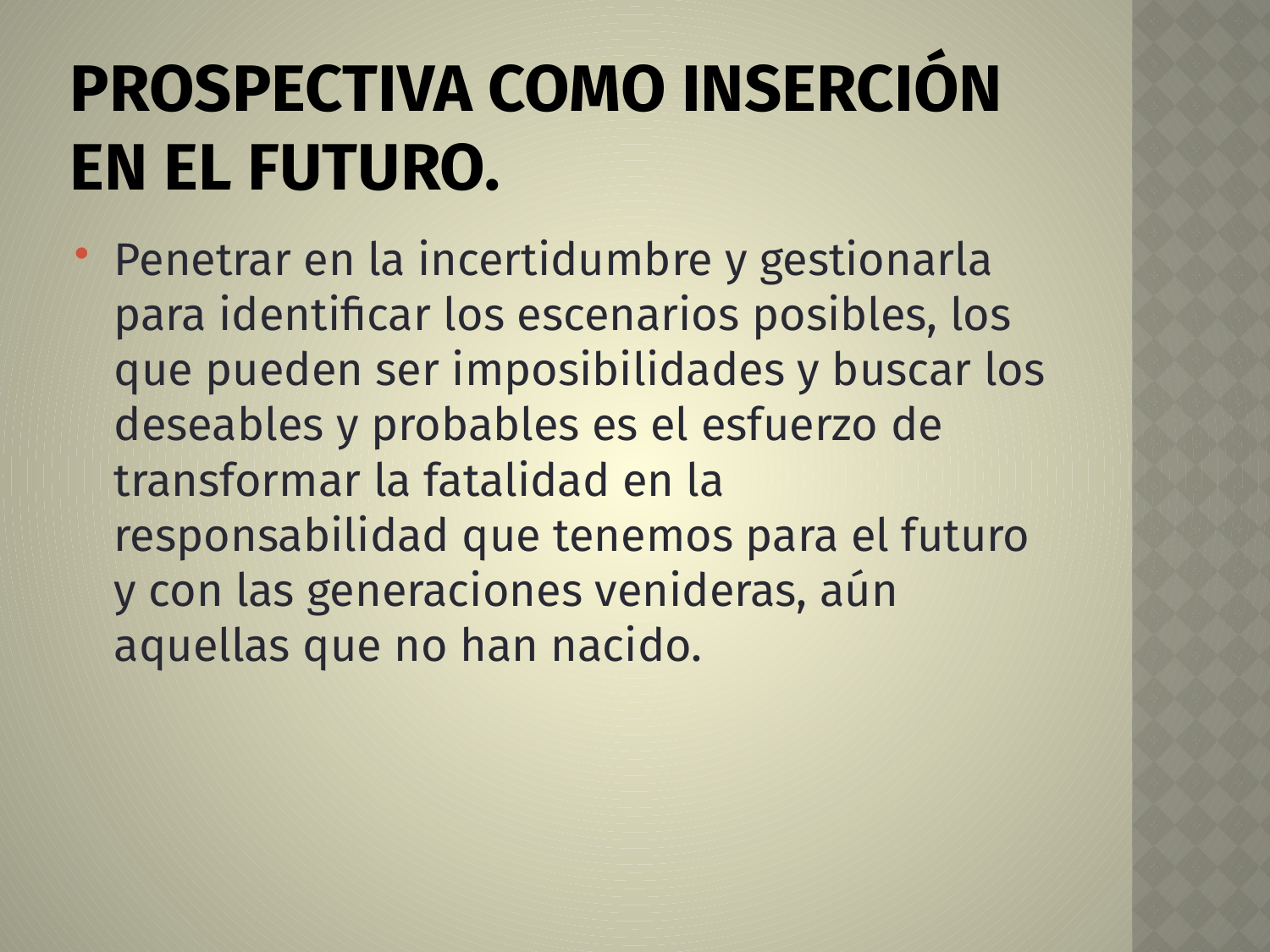

# Prospectiva como inserción en el futuro.
Penetrar en la incertidumbre y gestionarla para identificar los escenarios posibles, los que pueden ser imposibilidades y buscar los deseables y probables es el esfuerzo de transformar la fatalidad en la responsabilidad que tenemos para el futuro y con las generaciones venideras, aún aquellas que no han nacido.